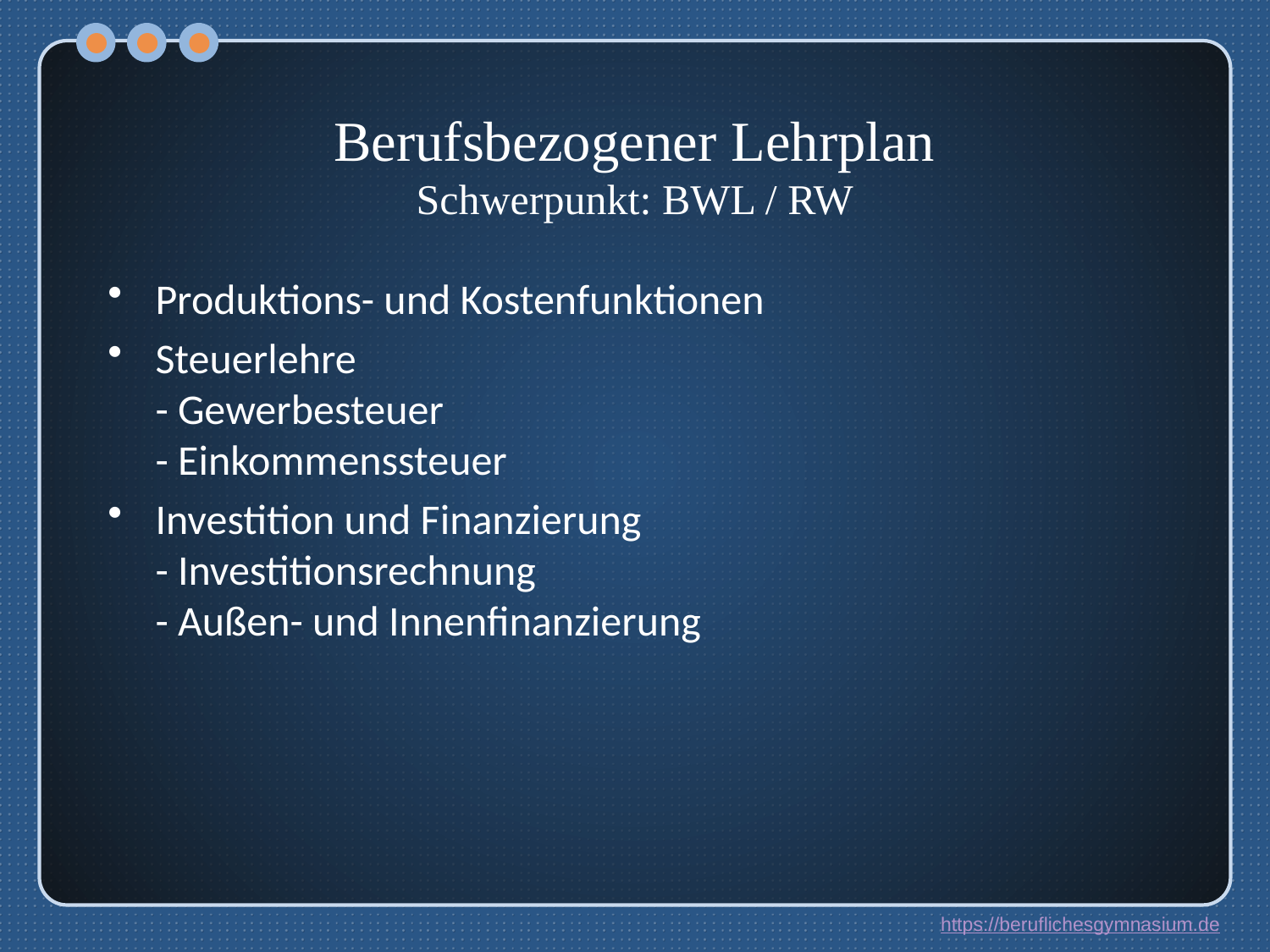

Berufsbezogener Lehrplan
Schwerpunkt: BWL / RW
Produktions- und Kostenfunktionen
Steuerlehre
- Gewerbesteuer
- Einkommenssteuer
Investition und Finanzierung
- Investitionsrechnung
- Außen- und Innenfinanzierung